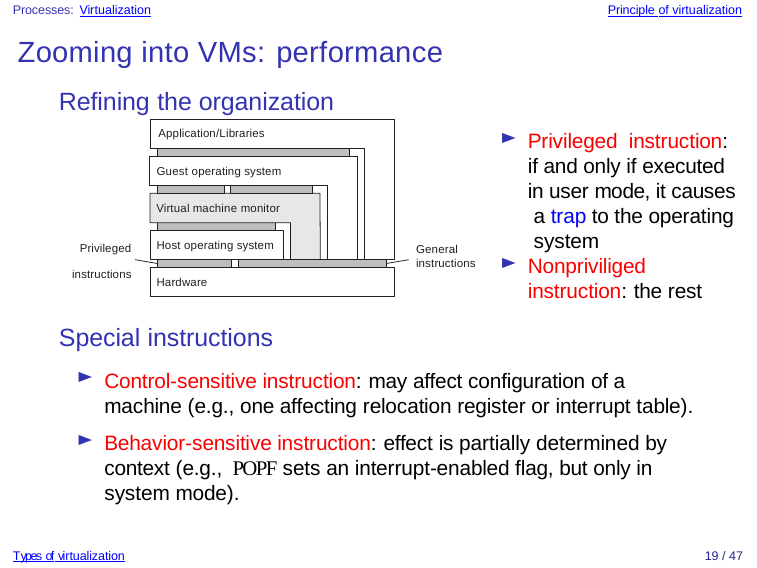

Processes: Virtualization
Principle of virtualization
Zooming into VMs: performance
Refining the organization

Application/Libraries
Privileged instruction:  if and only if executed  in user mode, it causes  a trap to the operating  system
Nonpriviliged  instruction: the rest
Guest operating system

Virtual machine monitor
Host operating system
Privileged  instructions
General  instructions
Hardware
Special instructions
Control-sensitive instruction: may affect configuration of a  machine (e.g., one affecting relocation register or interrupt table).
Behavior-sensitive instruction: effect is partially determined by  context (e.g., POPF sets an interrupt-enabled flag, but only in  system mode).
Types of virtualization
19 / 47